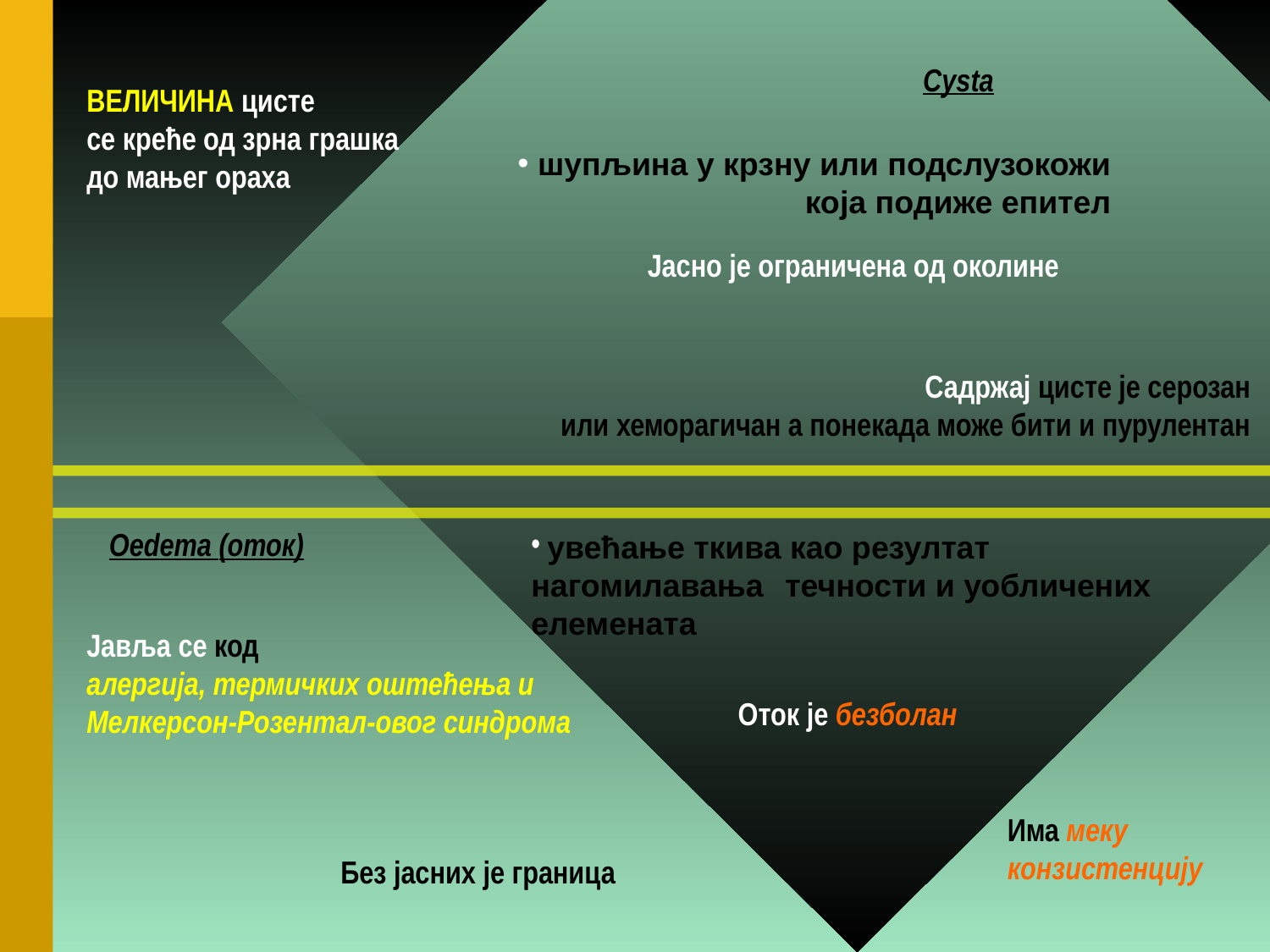

Cysta
ВЕЛИЧИНА цисте
се креће од зрна грашка
до мањег ораха
 шупљина у крзну или подслузокожи
која подиже епител
Јасно је ограничена од околине
Садржај цисте је серозан
или хеморагичан а понекада може бити и пурулентан

Oedema (оток)
 увећање ткива као резултат нагомилавања 	течности и уобличених елемената
Јавља се код
алергија, термичких оштећења и
Мелкерсон-Розентал-овог синдрома
Оток је безболан
Има меку
конзистенцију
Без јасних је граница